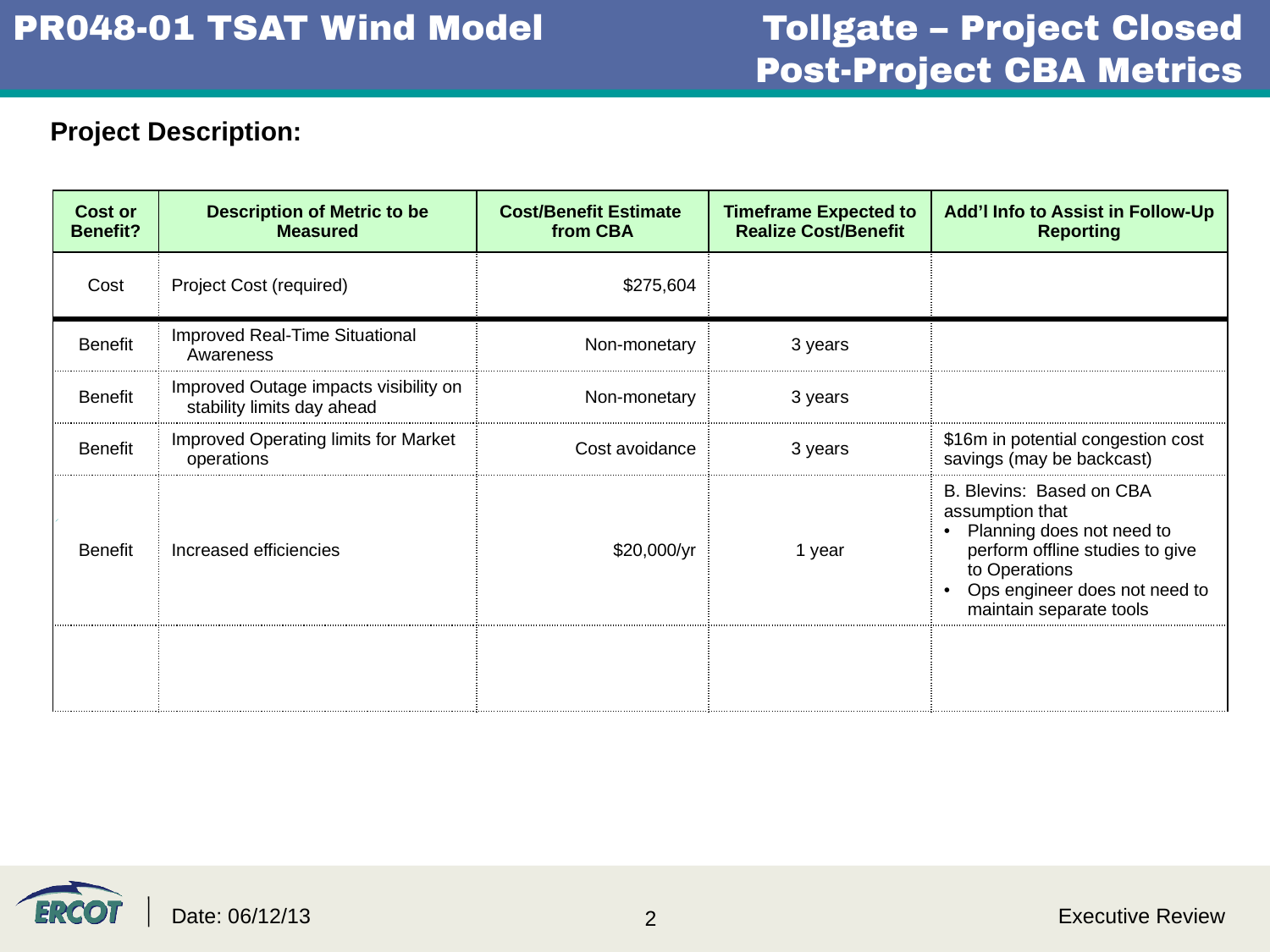

# PR048-01 TSAT Wind Model 	Tollgate – Project Closed Post-Project CBA Metrics
Project Description:
| Cost or Benefit? | Description of Metric to be Measured | Cost/Benefit Estimate from CBA | Timeframe Expected to Realize Cost/Benefit | Add’l Info to Assist in Follow-Up Reporting |
| --- | --- | --- | --- | --- |
| Cost | Project Cost (required) | $275,604 |  |  |
| Benefit | Improved Real-Time Situational Awareness | Non-monetary | 3 years |  |
| Benefit | Improved Outage impacts visibility on stability limits day ahead | Non-monetary | 3 years |  |
| Benefit | Improved Operating limits for Market operations | Cost avoidance | 3 years | $16m in potential congestion cost savings (may be backcast) |
| Benefit | Increased efficiencies | $20,000/yr | 1 year | B. Blevins: Based on CBA assumption that Planning does not need to perform offline studies to give to Operations Ops engineer does not need to maintain separate tools |
|  |  |  |  |  |

Date: 06/12/13

Executive Review